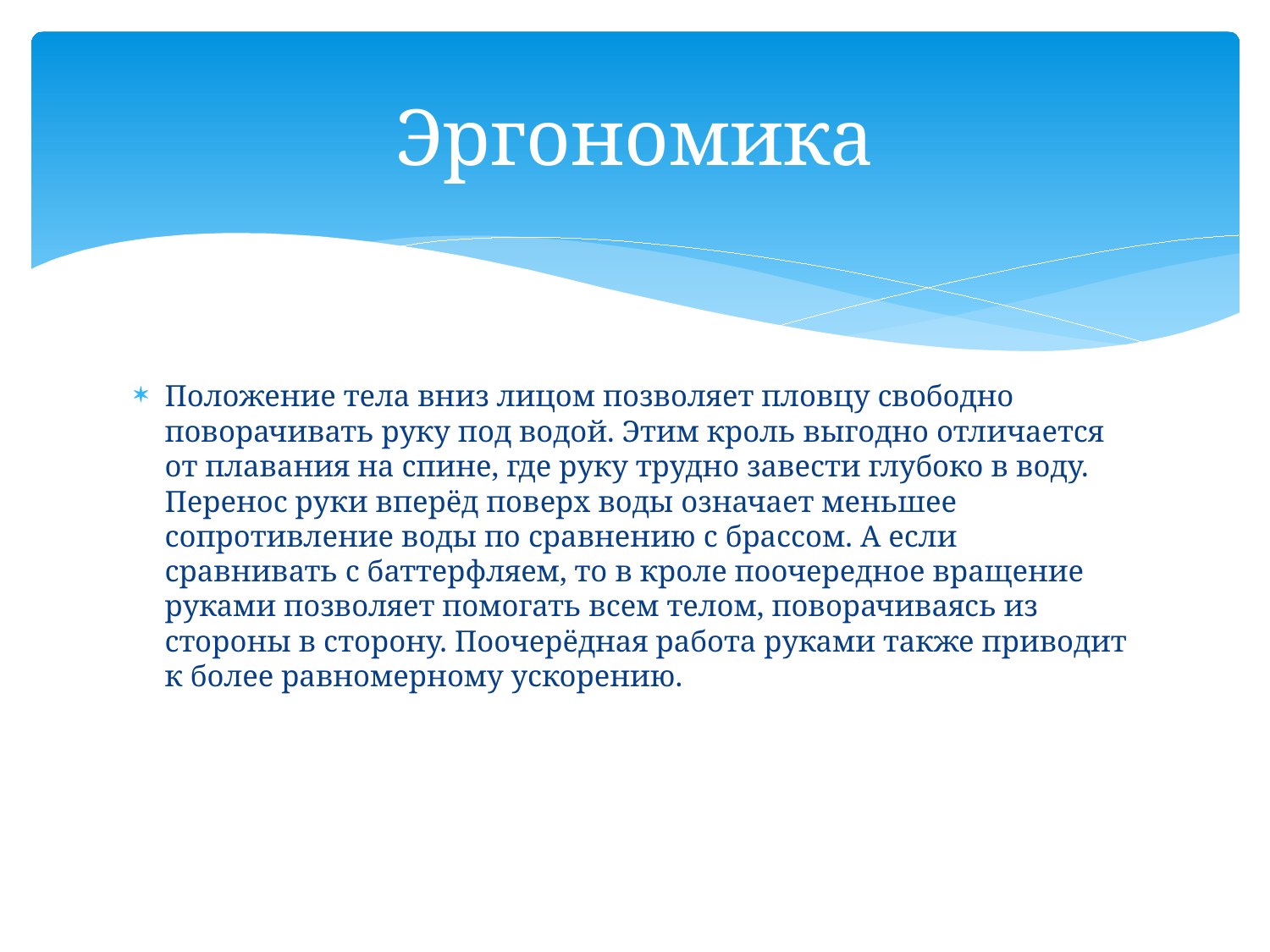

# Эргономика
Положение тела вниз лицом позволяет пловцу свободно поворачивать руку под водой. Этим кроль выгодно отличается от плавания на спине, где руку трудно завести глубоко в воду. Перенос руки вперёд поверх воды означает меньшее сопротивление воды по сравнению с брассом. А если сравнивать с баттерфляем, то в кроле поочередное вращение руками позволяет помогать всем телом, поворачиваясь из стороны в сторону. Поочерёдная работа руками также приводит к более равномерному ускорению.